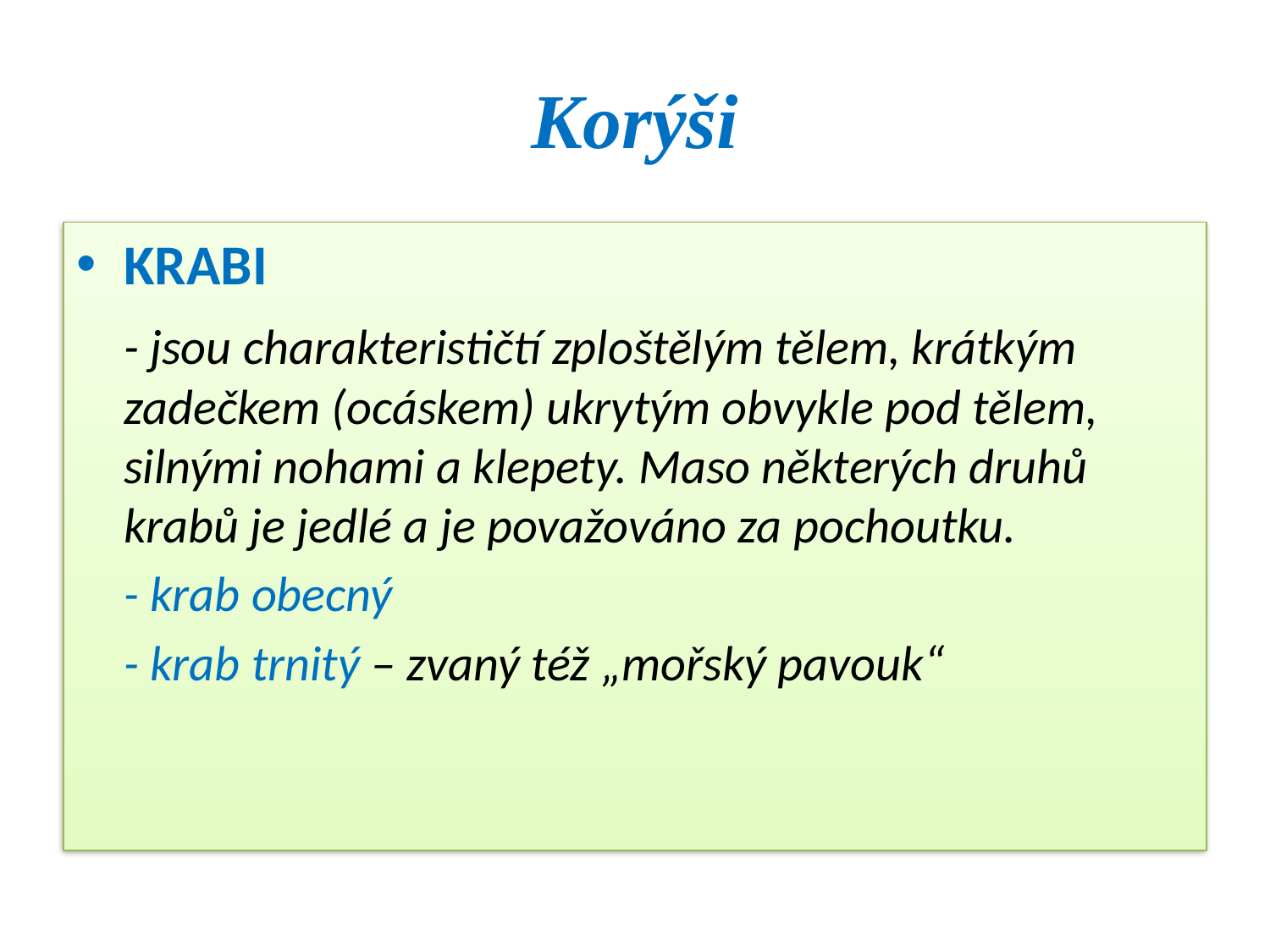

# Korýši
KRABI
	- jsou charakterističtí zploštělým tělem, krátkým zadečkem (ocáskem) ukrytým obvykle pod tělem, silnými nohami a klepety. Maso některých druhů krabů je jedlé a je považováno za pochoutku.
	- krab obecný
	- krab trnitý – zvaný též „mořský pavouk“